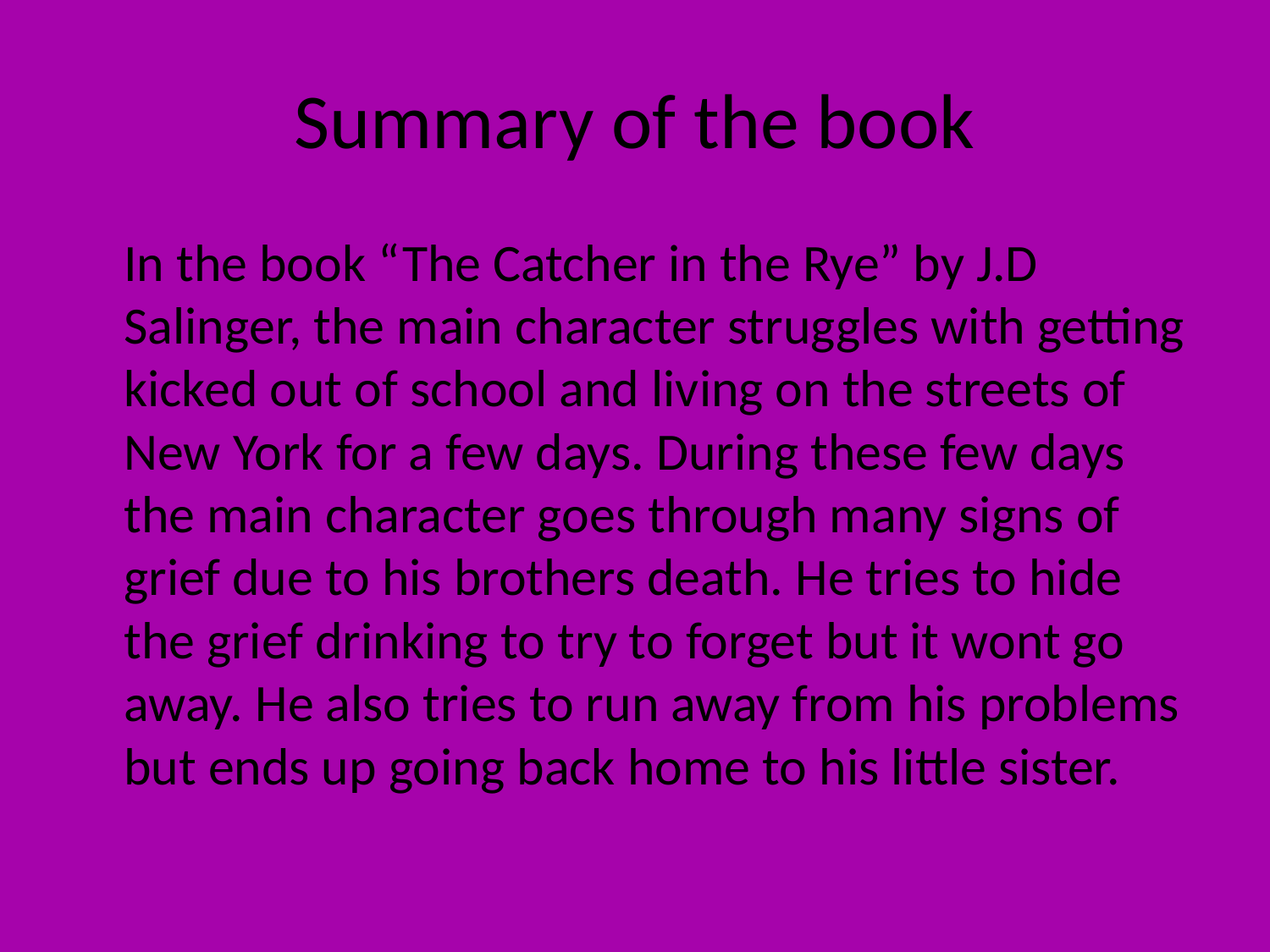

# Summary of the book
	In the book “The Catcher in the Rye” by J.D Salinger, the main character struggles with getting kicked out of school and living on the streets of New York for a few days. During these few days the main character goes through many signs of grief due to his brothers death. He tries to hide the grief drinking to try to forget but it wont go away. He also tries to run away from his problems but ends up going back home to his little sister.